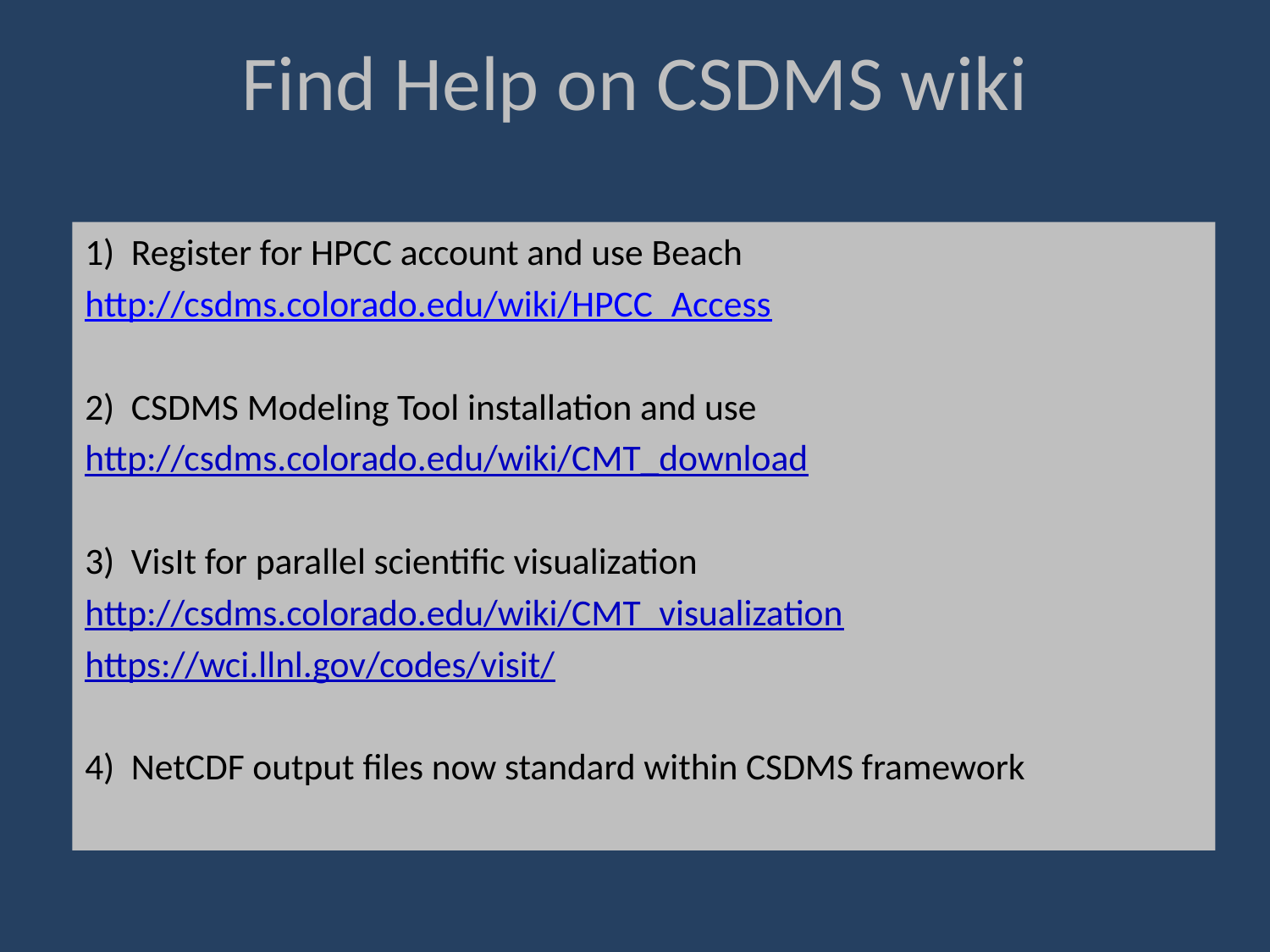

# Find Help on CSDMS wiki
1)  Register for HPCC account and use Beach
http://csdms.colorado.edu/wiki/HPCC_Access

2)  CSDMS Modeling Tool installation and use
http://csdms.colorado.edu/wiki/CMT_download

3)  VisIt for parallel scientific visualization
http://csdms.colorado.edu/wiki/CMT_visualization
https://wci.llnl.gov/codes/visit/

4)  NetCDF output files now standard within CSDMS framework
http://www.unidata.ucar.edu/software/netcdf/